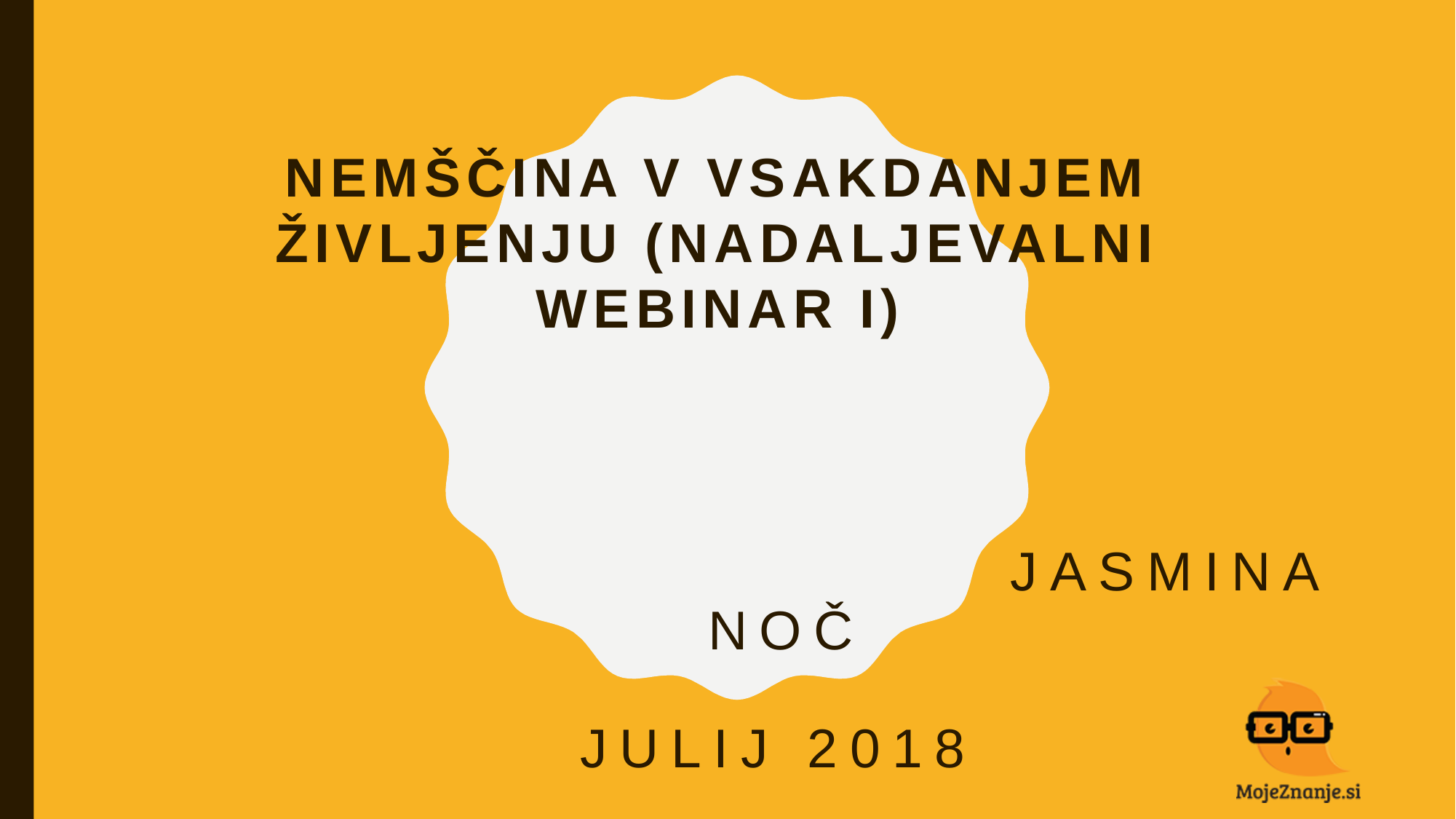

NEMŠČINA V VSAKDANJEM ŽIVLJENJU (NADALJEVALNI WEBINAR i)
# JASMINA NOČ julij 2018